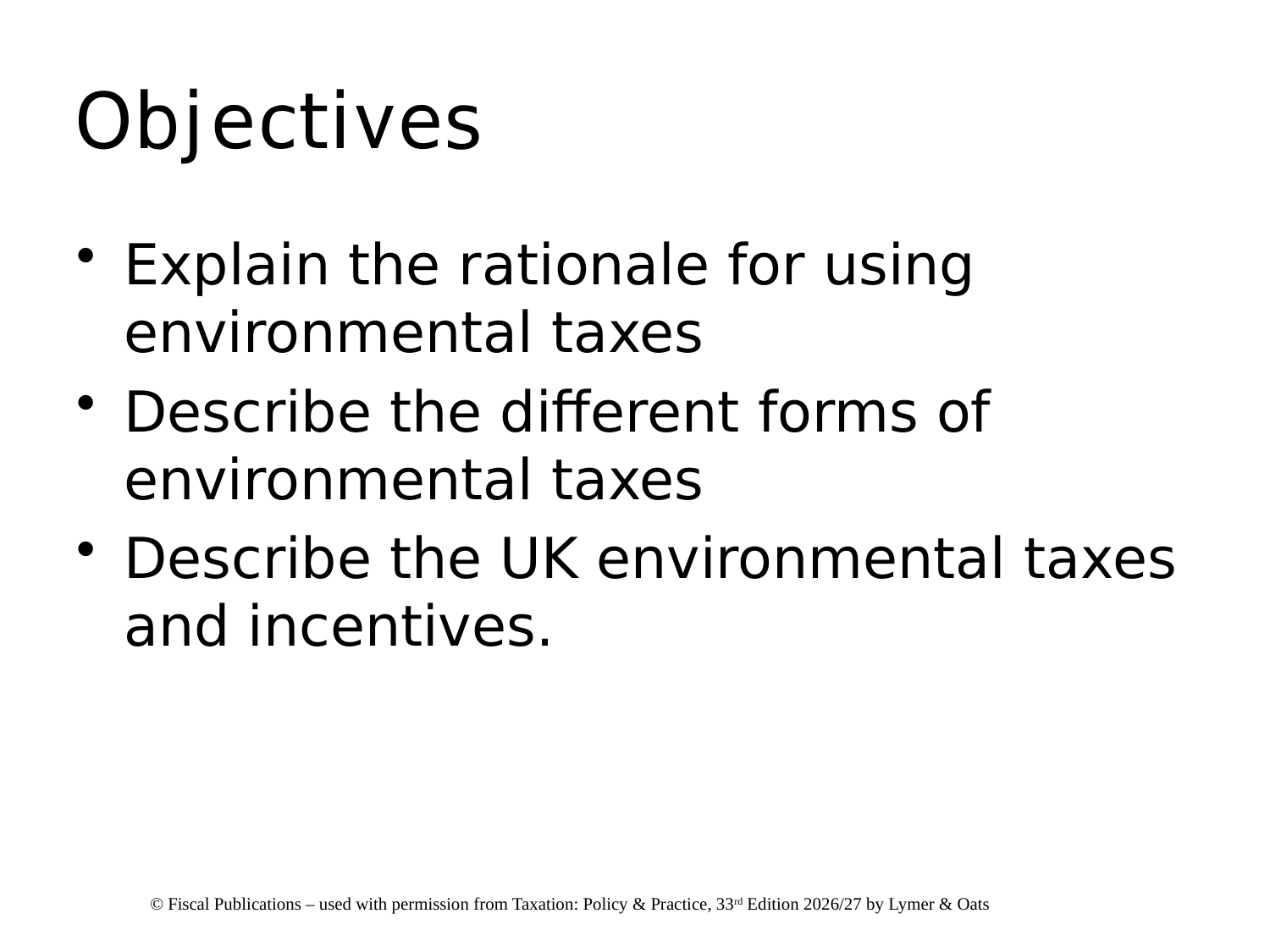

# Objectives
Explain the rationale for using environmental taxes
Describe the different forms of environmental taxes
Describe the UK environmental taxes and incentives.